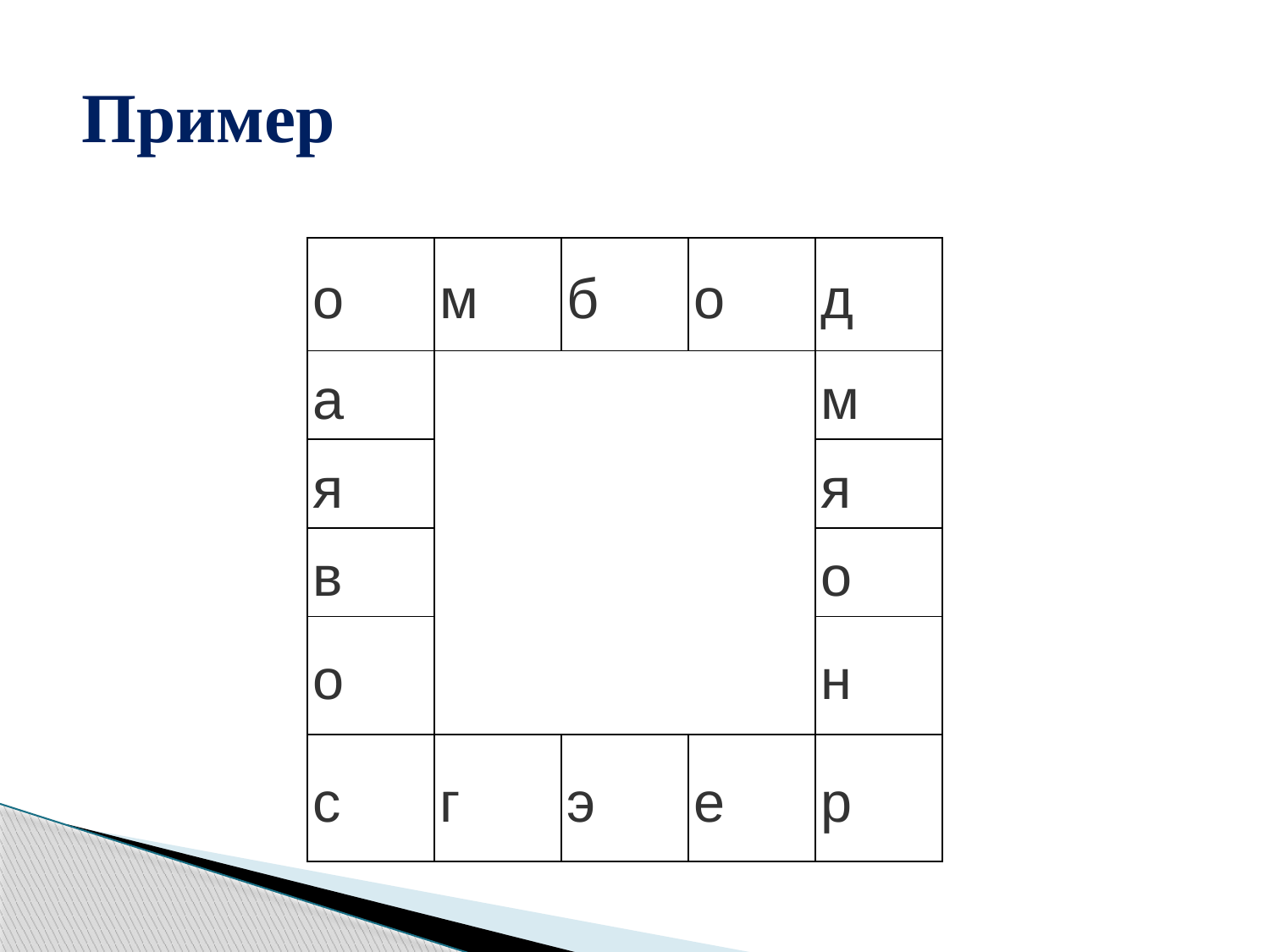

# Пример
| о | м | б | о | д |
| --- | --- | --- | --- | --- |
| а |  |  |  | м |
| я |  |  |  | я |
| в |  |  |  | о |
| о |  |  |  | н |
| с | г | э | е | р |